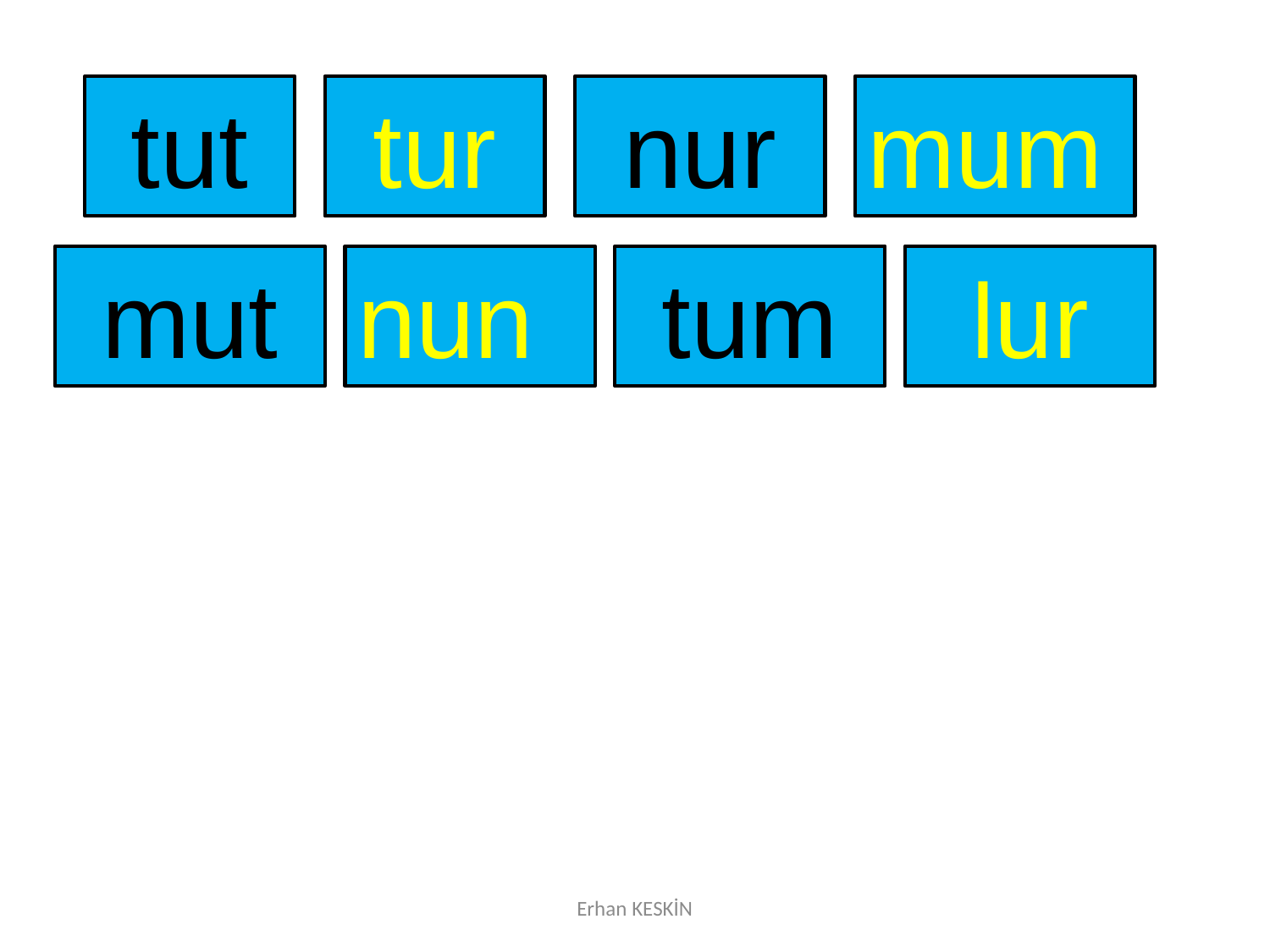

tut
tur
nur
mum
mut
nun
tum
lur
Erhan KESKİN